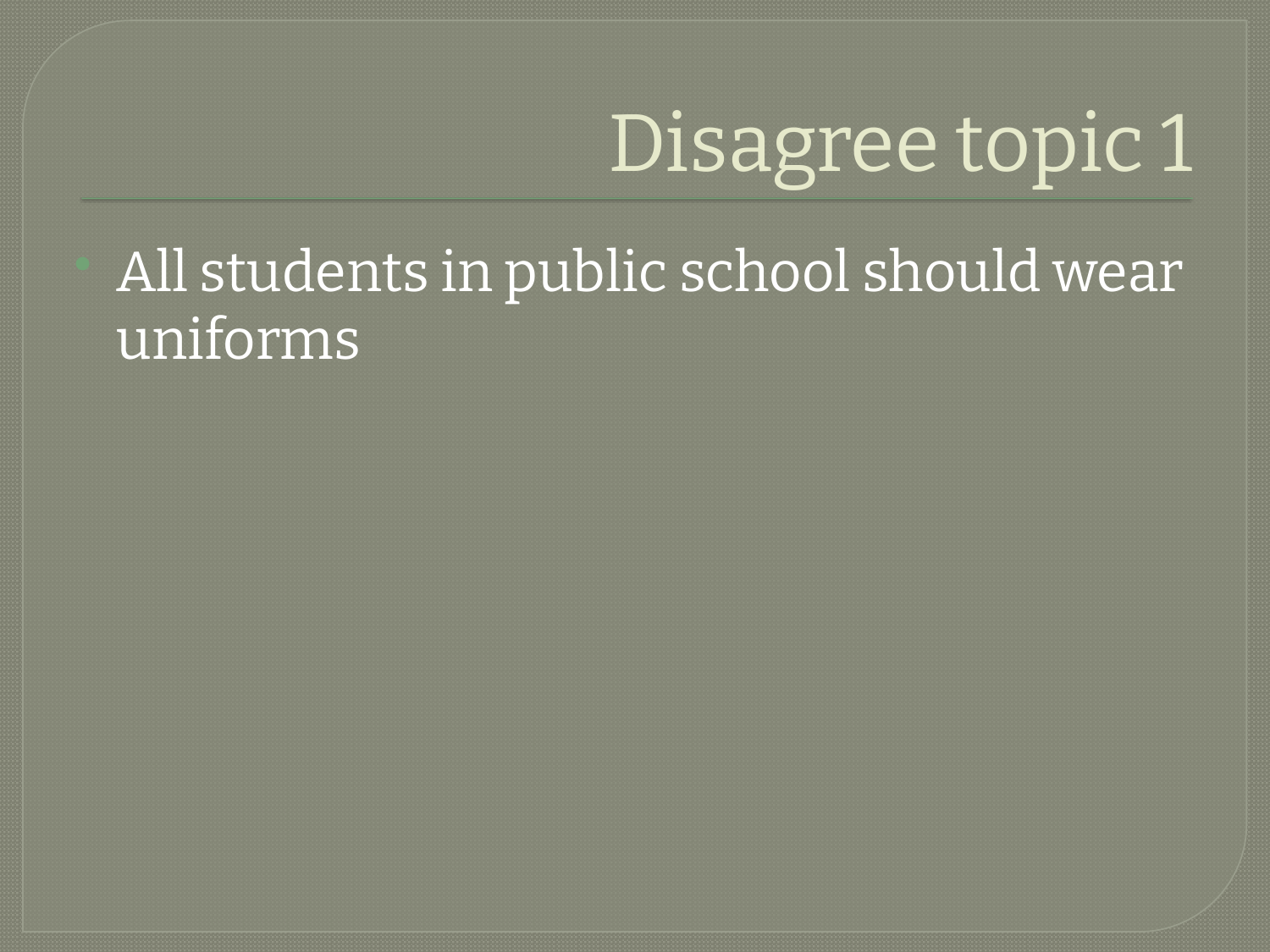

# Disagree topic 1
All students in public school should wear uniforms